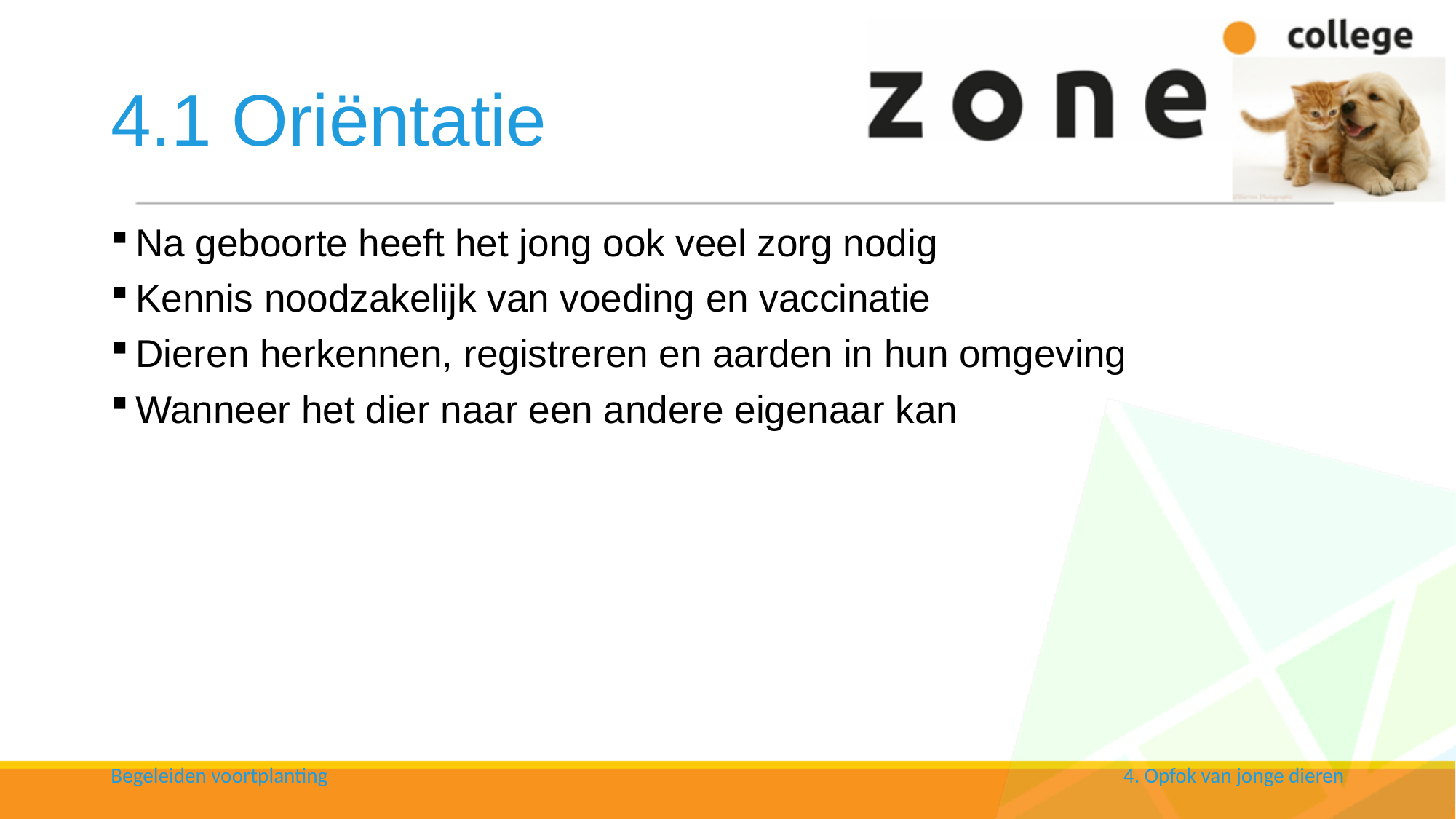

# 4.1 Oriëntatie
Na geboorte heeft het jong ook veel zorg nodig
Kennis noodzakelijk van voeding en vaccinatie
Dieren herkennen, registreren en aarden in hun omgeving
Wanneer het dier naar een andere eigenaar kan
Begeleiden voortplanting
4. Opfok van jonge dieren